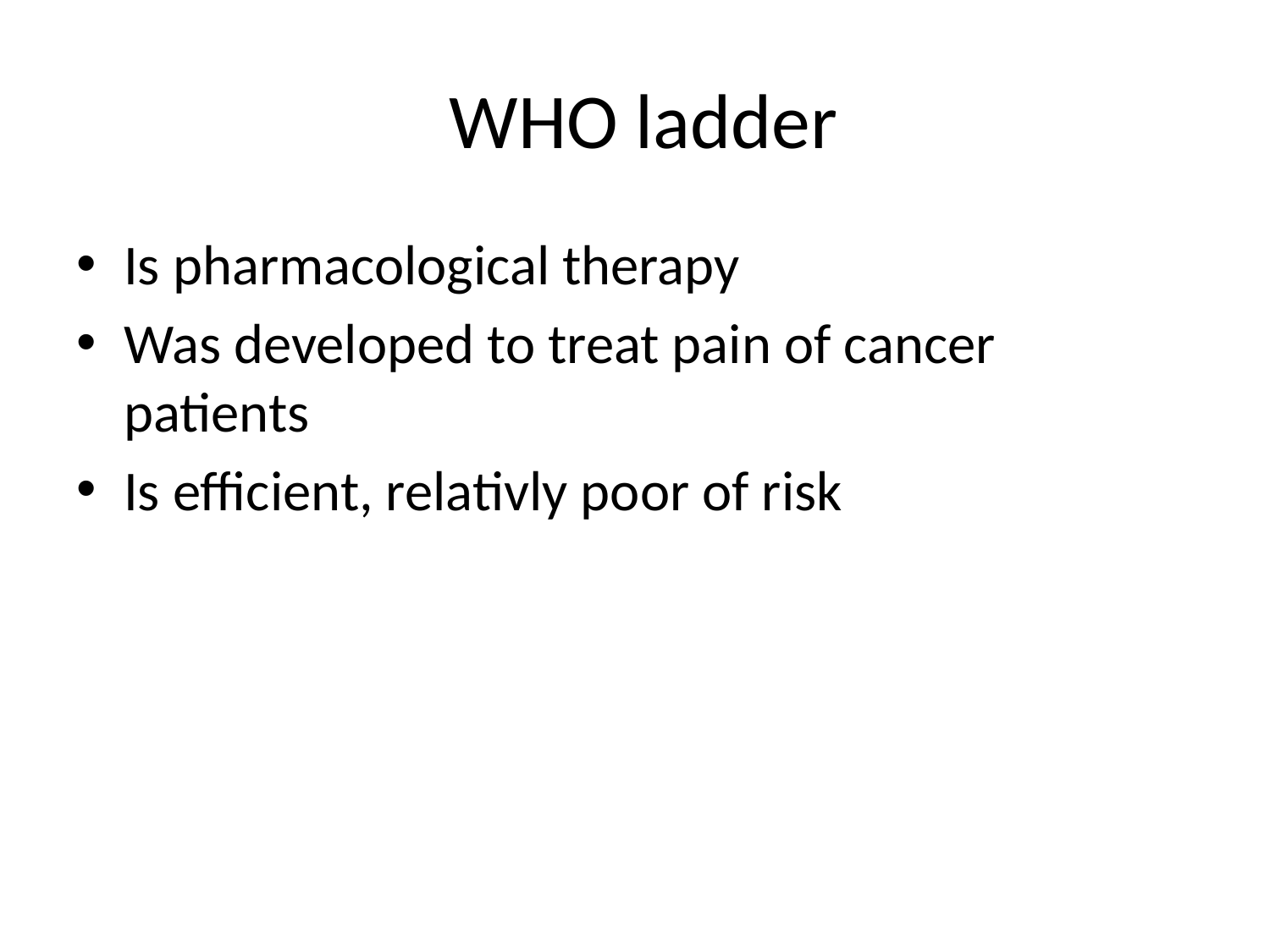

# WHO ladder
Is pharmacological therapy
Was developed to treat pain of cancer patients
Is efficient, relativly poor of risk